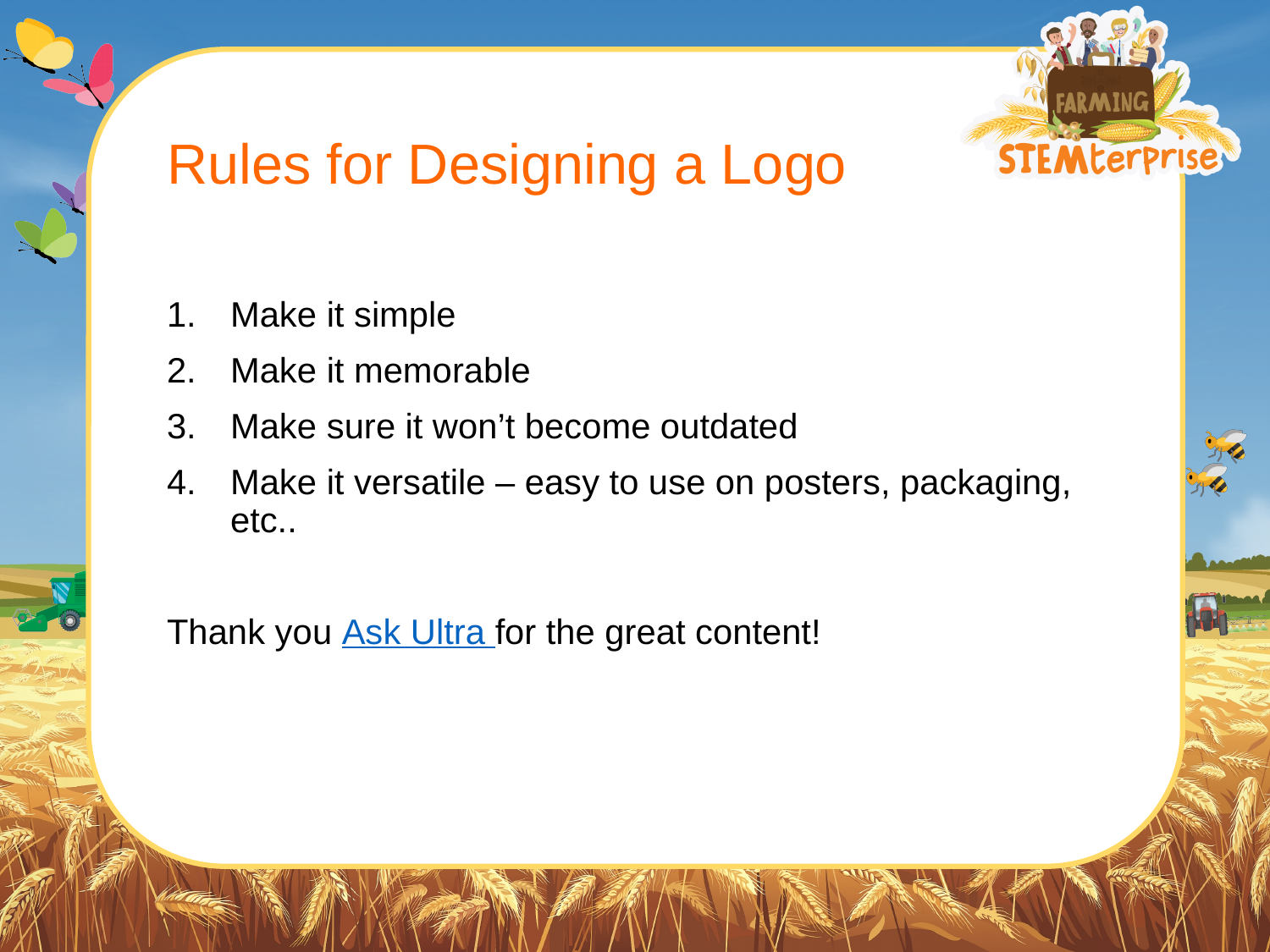

# Rules for Designing a Logo

Make it simple
Make it memorable
Make sure it won’t become outdated
Make it versatile – easy to use on posters, packaging, etc..

Thank you Ask Ultra for the great content!